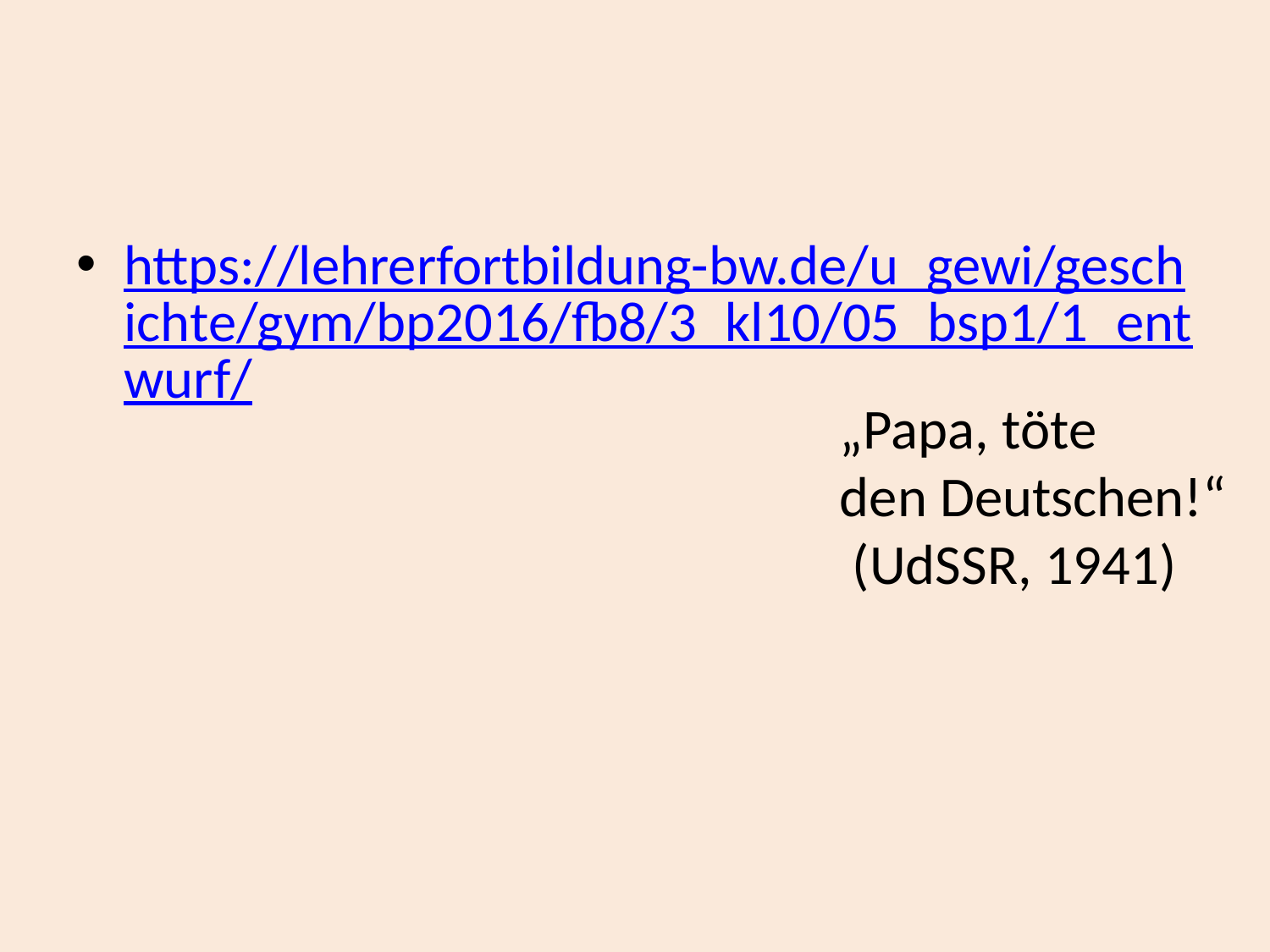

#
https://lehrerfortbildung-bw.de/u_gewi/geschichte/gym/bp2016/fb8/3_kl10/05_bsp1/1_entwurf/

„Papa, töte
den Deutschen!“
 (UdSSR, 1941)